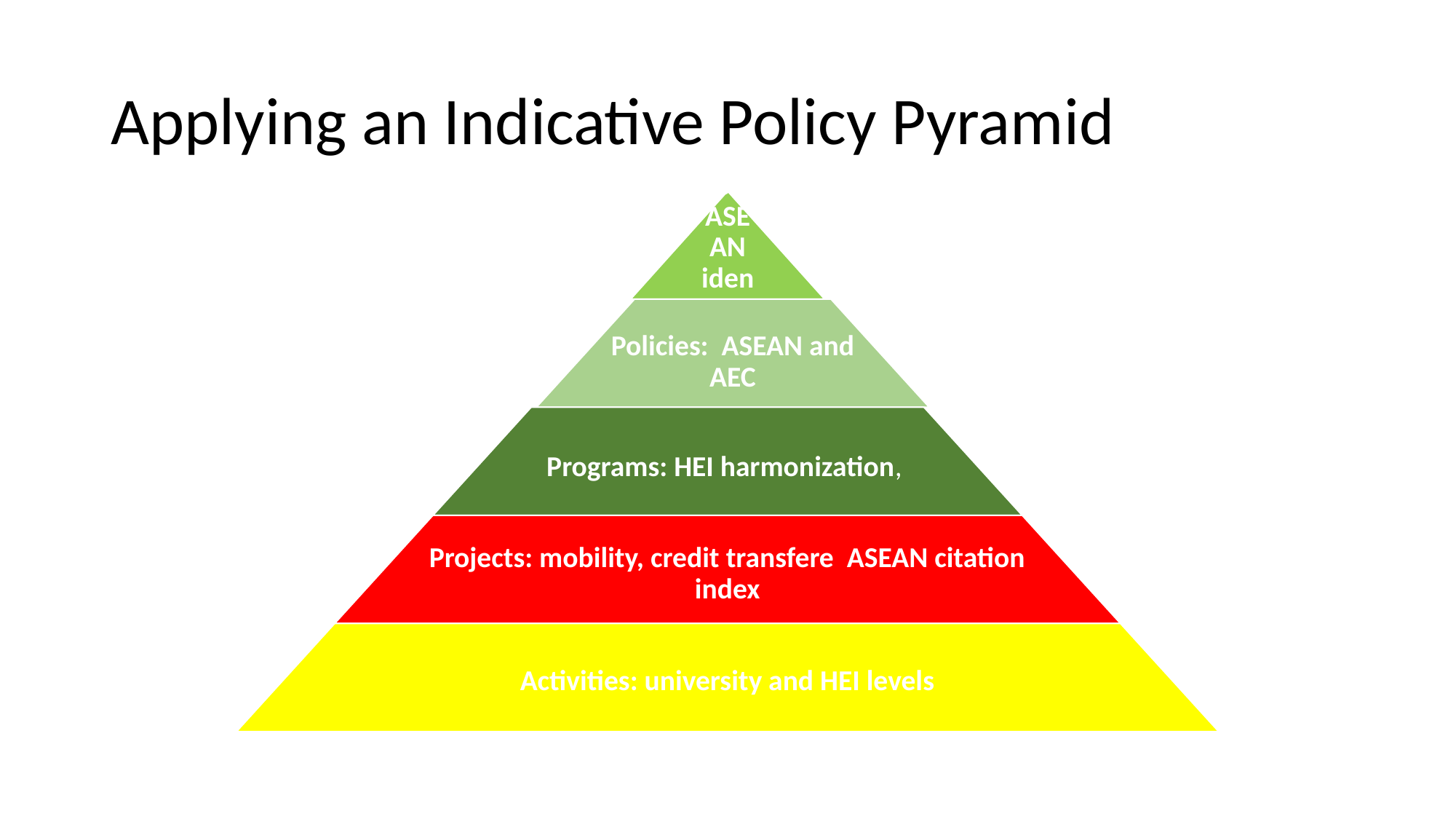

# Applying an Indicative Policy Pyramid
Values – ASEAN identity; TRUST
Policies:  ASEAN and AEC
Programs: HEI harmonization,
Projects: mobility, credit transfere  ASEAN citation index
Activities: university and HEI levels